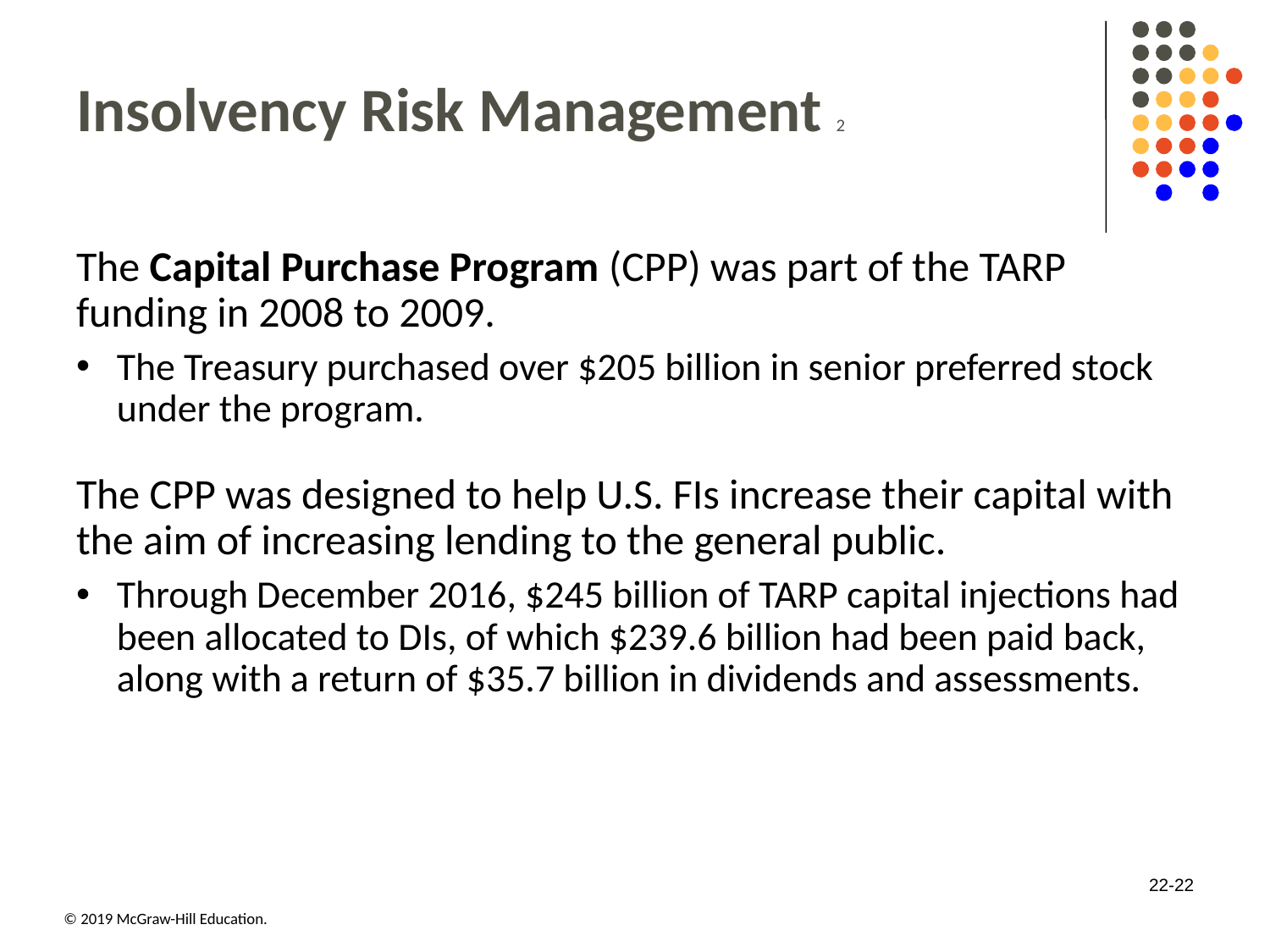

# Insolvency Risk Management 2
The Capital Purchase Program (CPP) was part of the TARP funding in 2008 to 2009.
The Treasury purchased over $205 billion in senior preferred stock under the program.
The CPP was designed to help U.S. FIs increase their capital with the aim of increasing lending to the general public.
Through December 2016, $245 billion of TARP capital injections had been allocated to DIs, of which $239.6 billion had been paid back, along with a return of $35.7 billion in dividends and assessments.
22-22